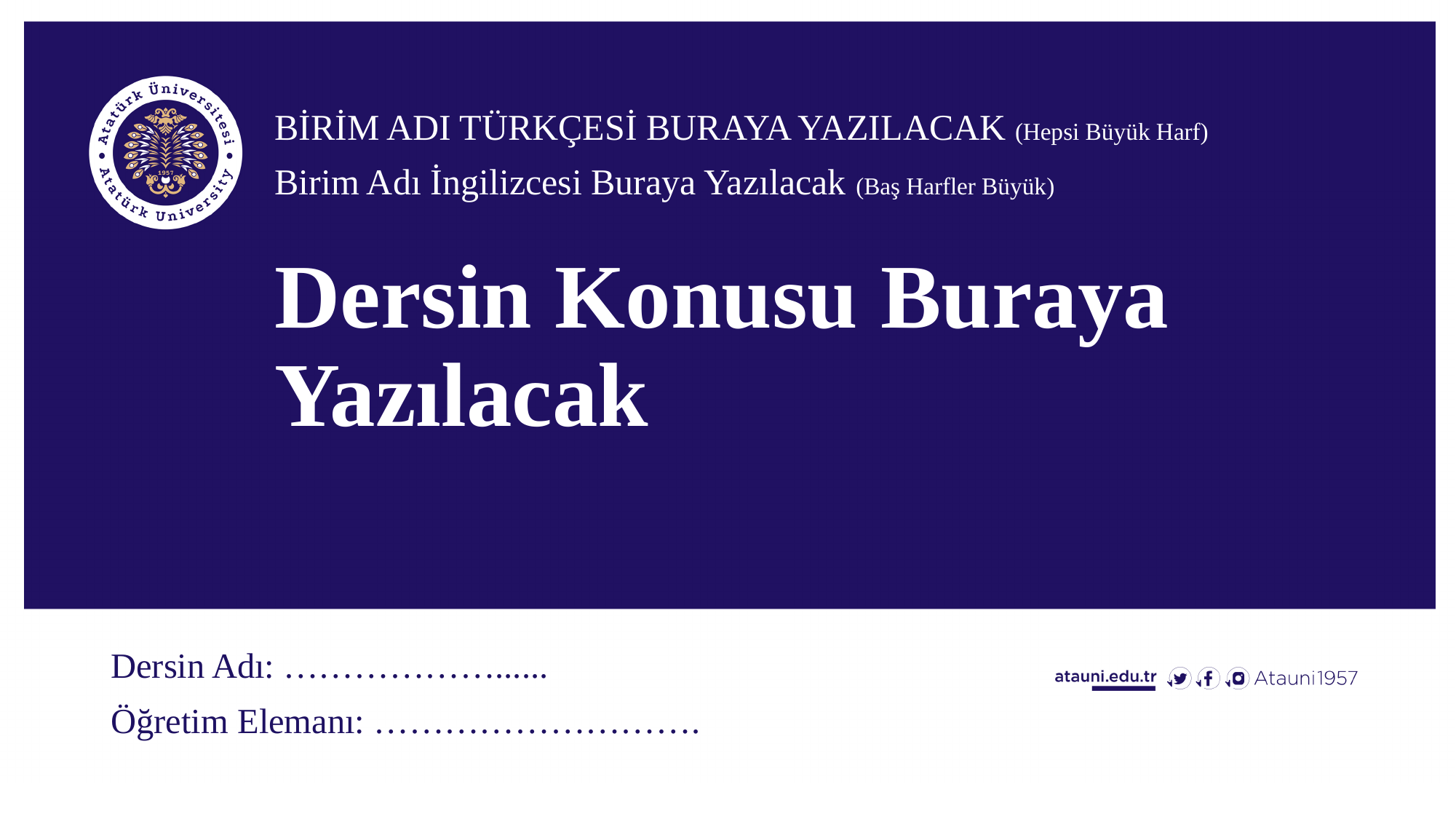

BİRİM ADI TÜRKÇESİ BURAYA YAZILACAK (Hepsi Büyük Harf)
Birim Adı İngilizcesi Buraya Yazılacak (Baş Harfler Büyük)
# Dersin Konusu Buraya Yazılacak
Dersin Adı: ………………......
Öğretim Elemanı: ……………………….